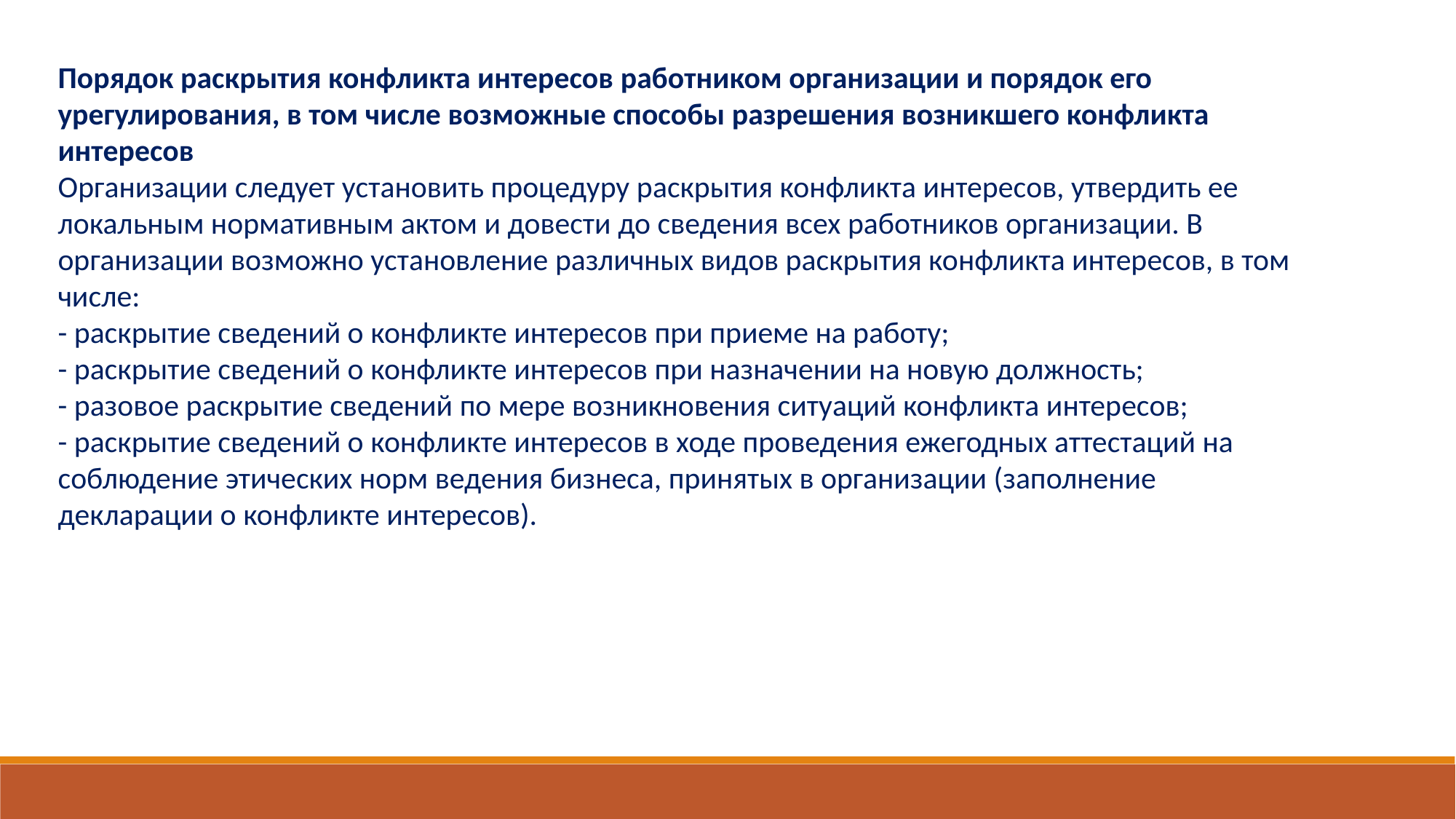

Порядок раскрытия конфликта интересов работником организации и порядок его урегулирования, в том числе возможные способы разрешения возникшего конфликта интересов
Организации следует установить процедуру раскрытия конфликта интересов, утвердить ее локальным нормативным актом и довести до сведения всех работников организации. В организации возможно установление различных видов раскрытия конфликта интересов, в том числе:
- раскрытие сведений о конфликте интересов при приеме на работу;
- раскрытие сведений о конфликте интересов при назначении на новую должность;
- разовое раскрытие сведений по мере возникновения ситуаций конфликта интересов;
- раскрытие сведений о конфликте интересов в ходе проведения ежегодных аттестаций на соблюдение этических норм ведения бизнеса, принятых в организации (заполнение декларации о конфликте интересов).